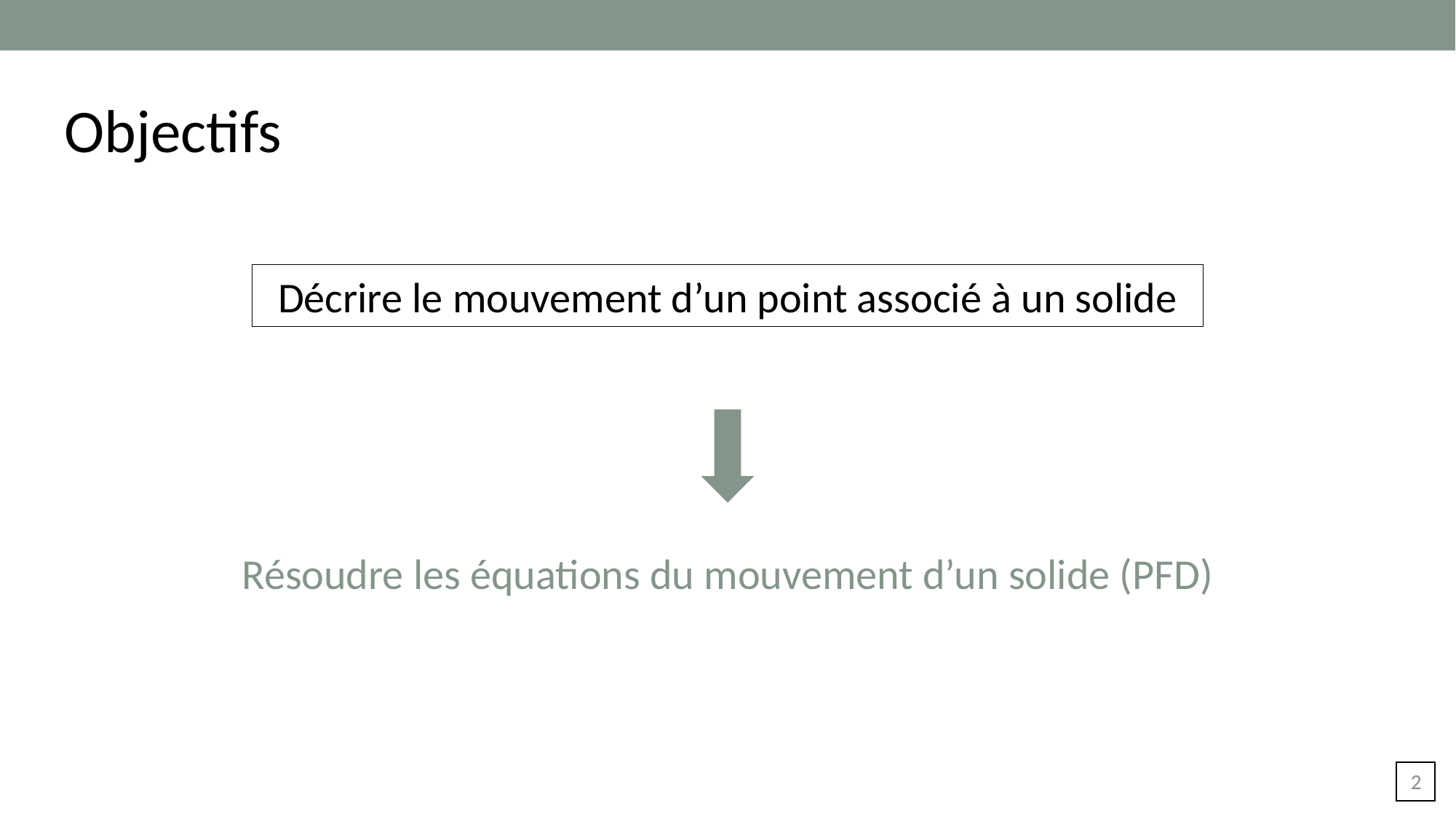

Objectifs
Décrire le mouvement d’un point associé à un solide

Résoudre les équations du mouvement d’un solide (PFD)
2